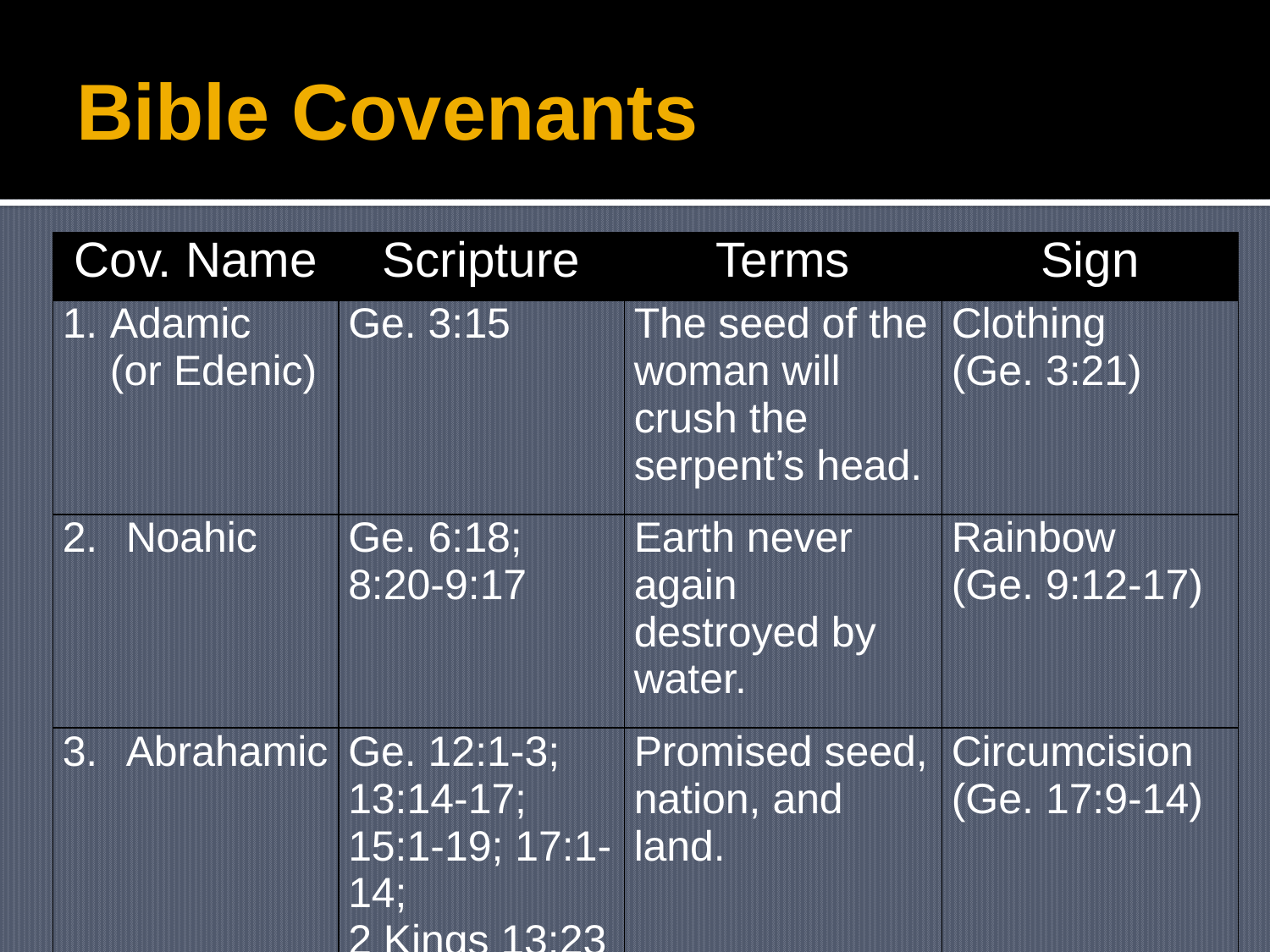

# Bible Covenants
| Cov. Name | Scripture | Terms | Sign |
| --- | --- | --- | --- |
| Adamic (or Edenic) | Ge. 3:15 | The seed of the woman will crush the serpent’s head. | Clothing (Ge. 3:21) |
| Noahic | Ge. 6:18; 8:20-9:17 | Earth never again destroyed by water. | Rainbow (Ge. 9:12-17) |
| Abrahamic | Ge. 12:1-3; 13:14-17; 15:1-19; 17:1-14; 2 Kings 13:23 | Promised seed, nation, and land. | Circumcision (Ge. 17:9-14) |